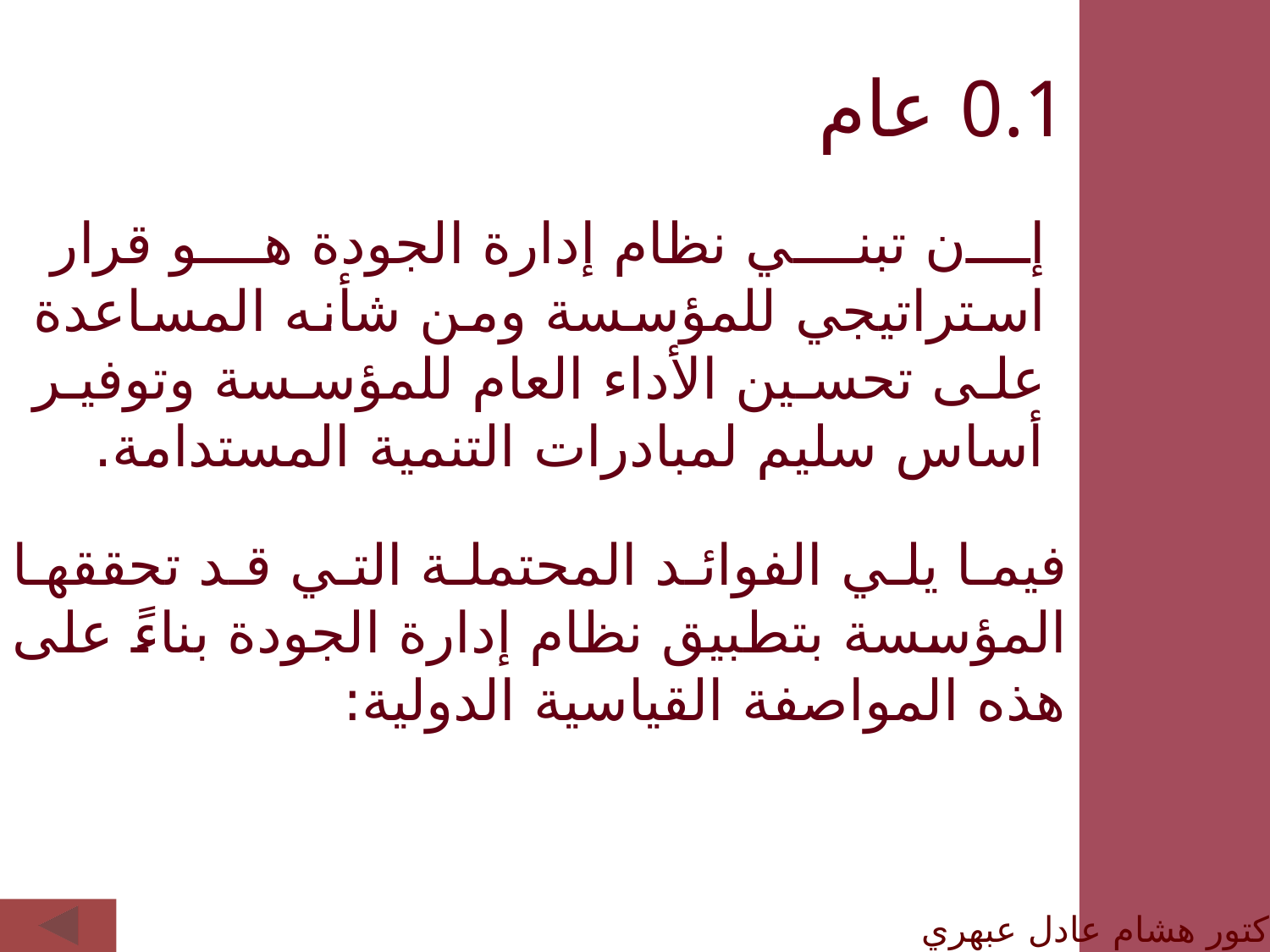

0.1 عام
إن تبني نظام إدارة الجودة هو قرار  استراتيجي للمؤسسة ومن شأنه المساعدة على تحسين الأداء العام للمؤسسة وتوفير أساس سليم لمبادرات التنمية المستدامة.
فيما يلي الفوائد المحتملة التي قد تحققها المؤسسة بتطبيق نظام إدارة الجودة بناءً على هذه المواصفة القياسية الدولية:

الدكتور هشام عادل عبهري